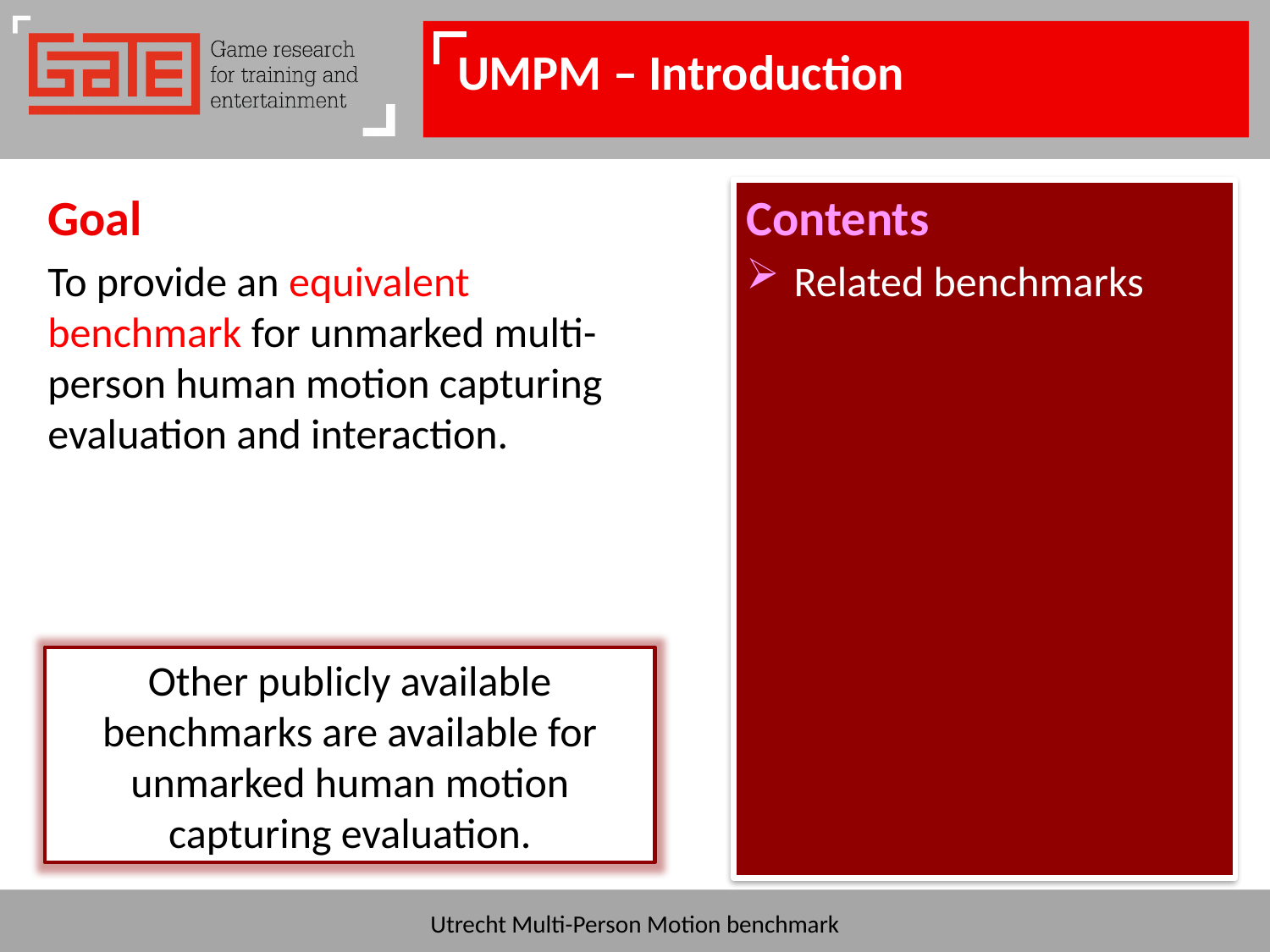

# UMPM – Introduction
Goal
To provide an equivalent benchmark for unmarked multi-person human motion capturing evaluation and interaction.

Contents
Related benchmarks

Other publicly available benchmarks are available for unmarked human motion capturing evaluation.
Utrecht Multi-Person Motion benchmark